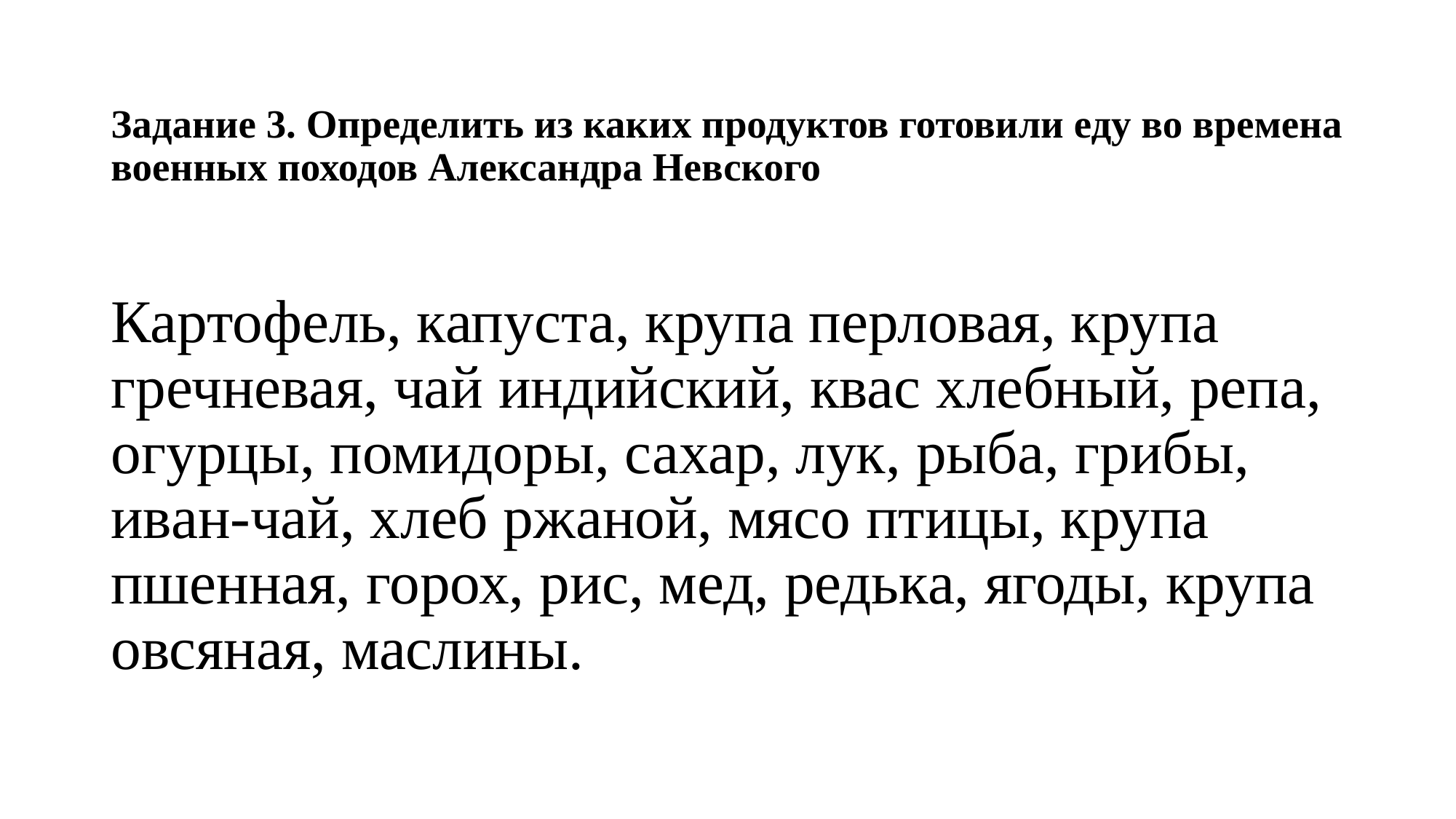

# Задание 3. Определить из каких продуктов готовили еду во времена военных походов Александра Невского
Картофель, капуста, крупа перловая, крупа гречневая, чай индийский, квас хлебный, репа, огурцы, помидоры, сахар, лук, рыба, грибы, иван-чай, хлеб ржаной, мясо птицы, крупа пшенная, горох, рис, мед, редька, ягоды, крупа овсяная, маслины.